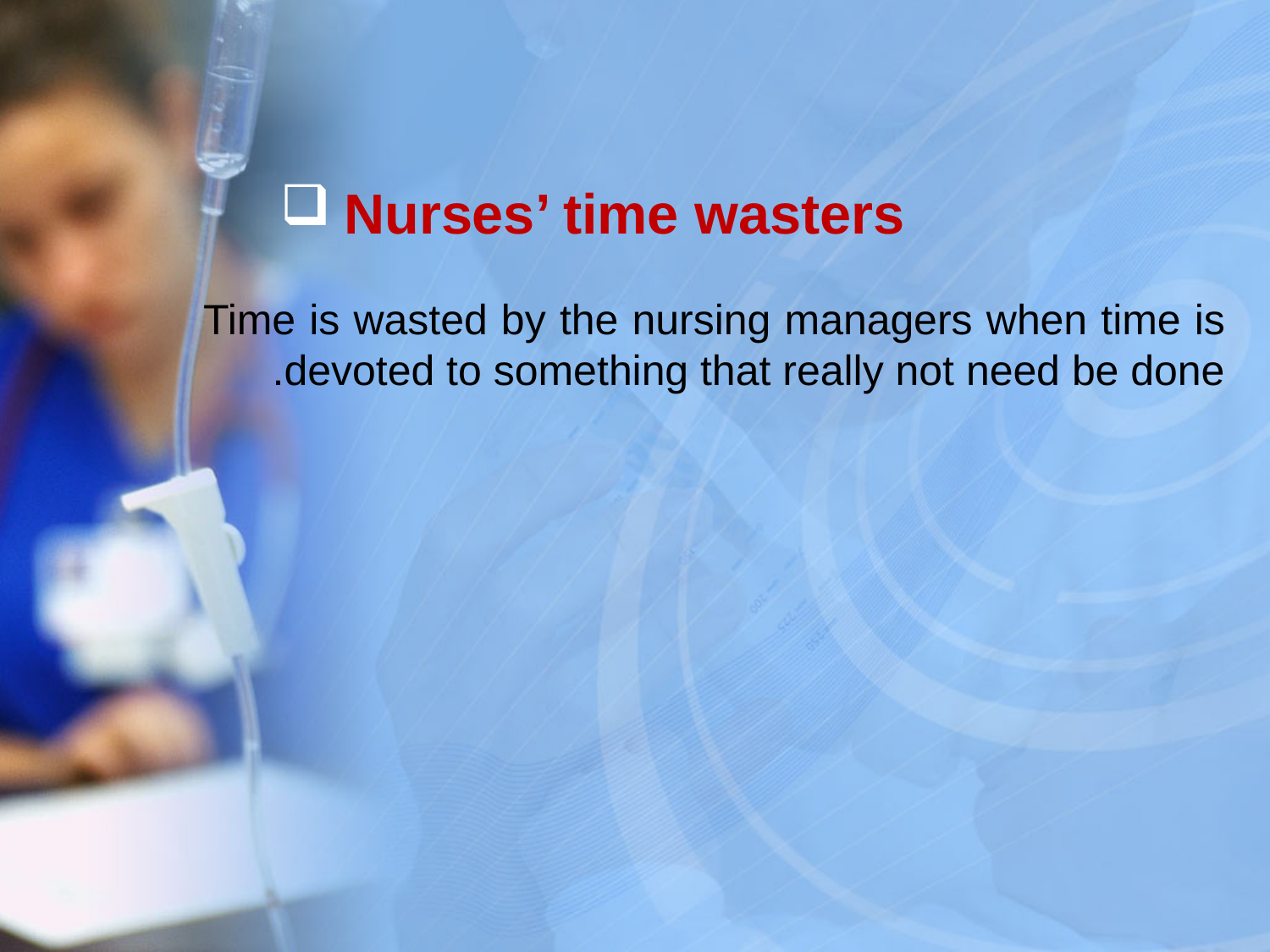

# Nurses’ time wasters
Time is wasted by the nursing managers when time is devoted to something that really not need be done.